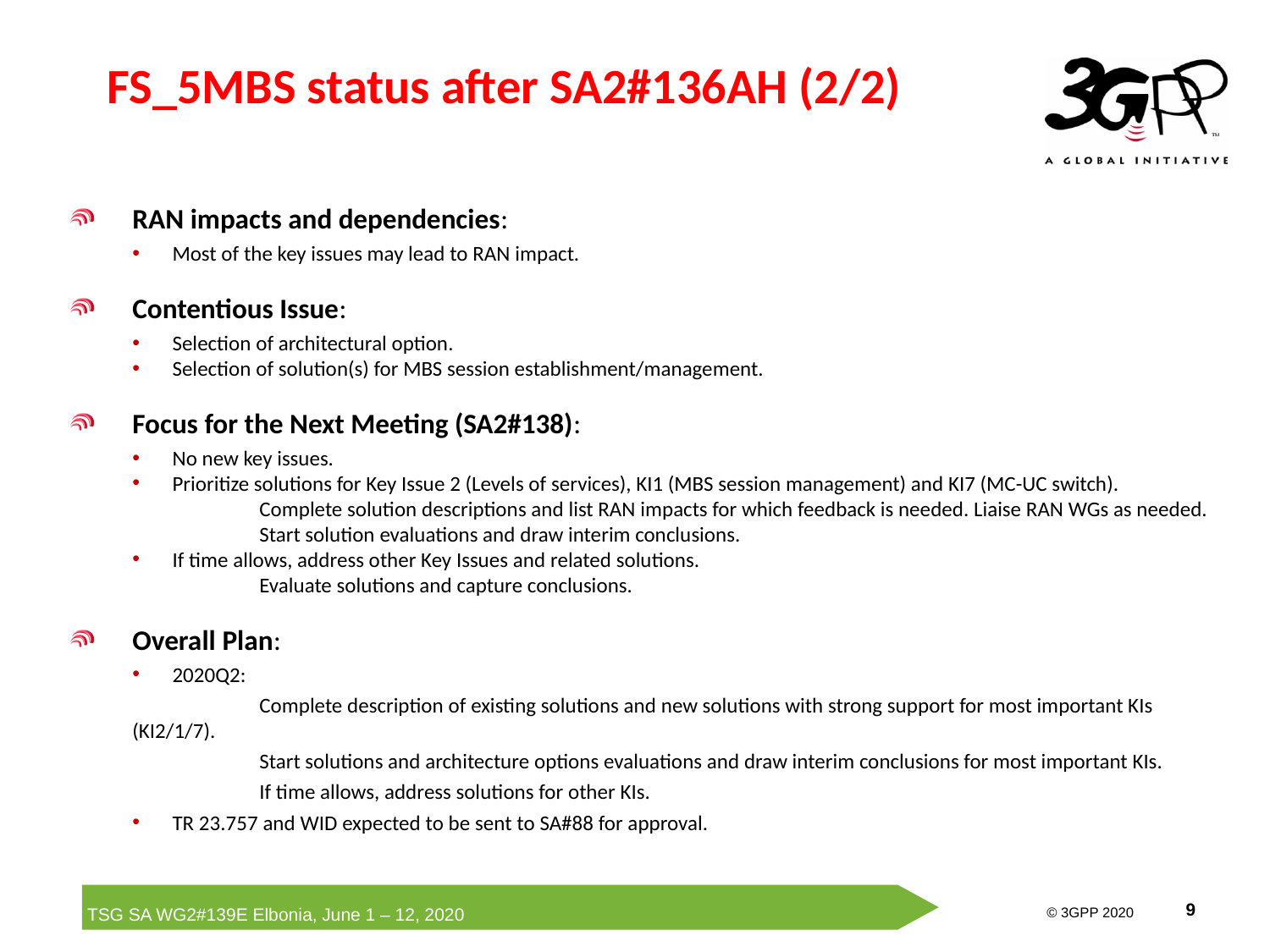

# FS_5MBS status after SA2#136AH (2/2)
RAN impacts and dependencies:
Most of the key issues may lead to RAN impact.

Contentious Issue:
Selection of architectural option.
Selection of solution(s) for MBS session establishment/management.

Focus for the Next Meeting (SA2#138):
No new key issues.
Prioritize solutions for Key Issue 2 (Levels of services), KI1 (MBS session management) and KI7 (MC-UC switch).
	Complete solution descriptions and list RAN impacts for which feedback is needed. Liaise RAN WGs as needed.
	Start solution evaluations and draw interim conclusions.
If time allows, address other Key Issues and related solutions.
	Evaluate solutions and capture conclusions.

Overall Plan:
2020Q2:
	Complete description of existing solutions and new solutions with strong support for most important KIs (KI2/1/7).
	Start solutions and architecture options evaluations and draw interim conclusions for most important KIs.
	If time allows, address solutions for other KIs.
TR 23.757 and WID expected to be sent to SA#88 for approval.